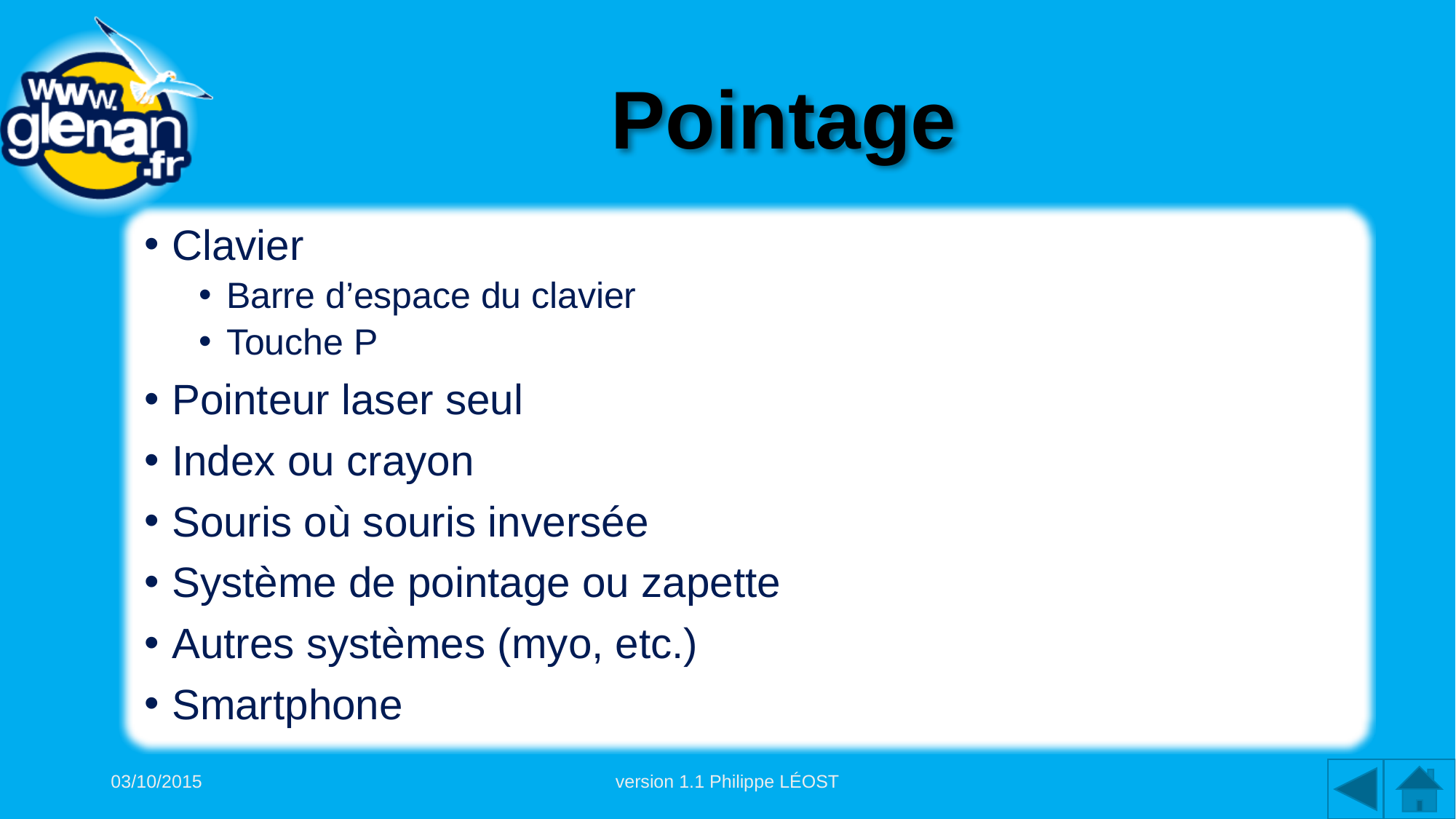

# Pointage
Clavier
Barre d’espace du clavier
Touche P
Pointeur laser seul
Index ou crayon
Souris où souris inversée
Système de pointage ou zapette
Autres systèmes (myo, etc.)
Smartphone

03/10/2015
version 1.1 Philippe LÉOST